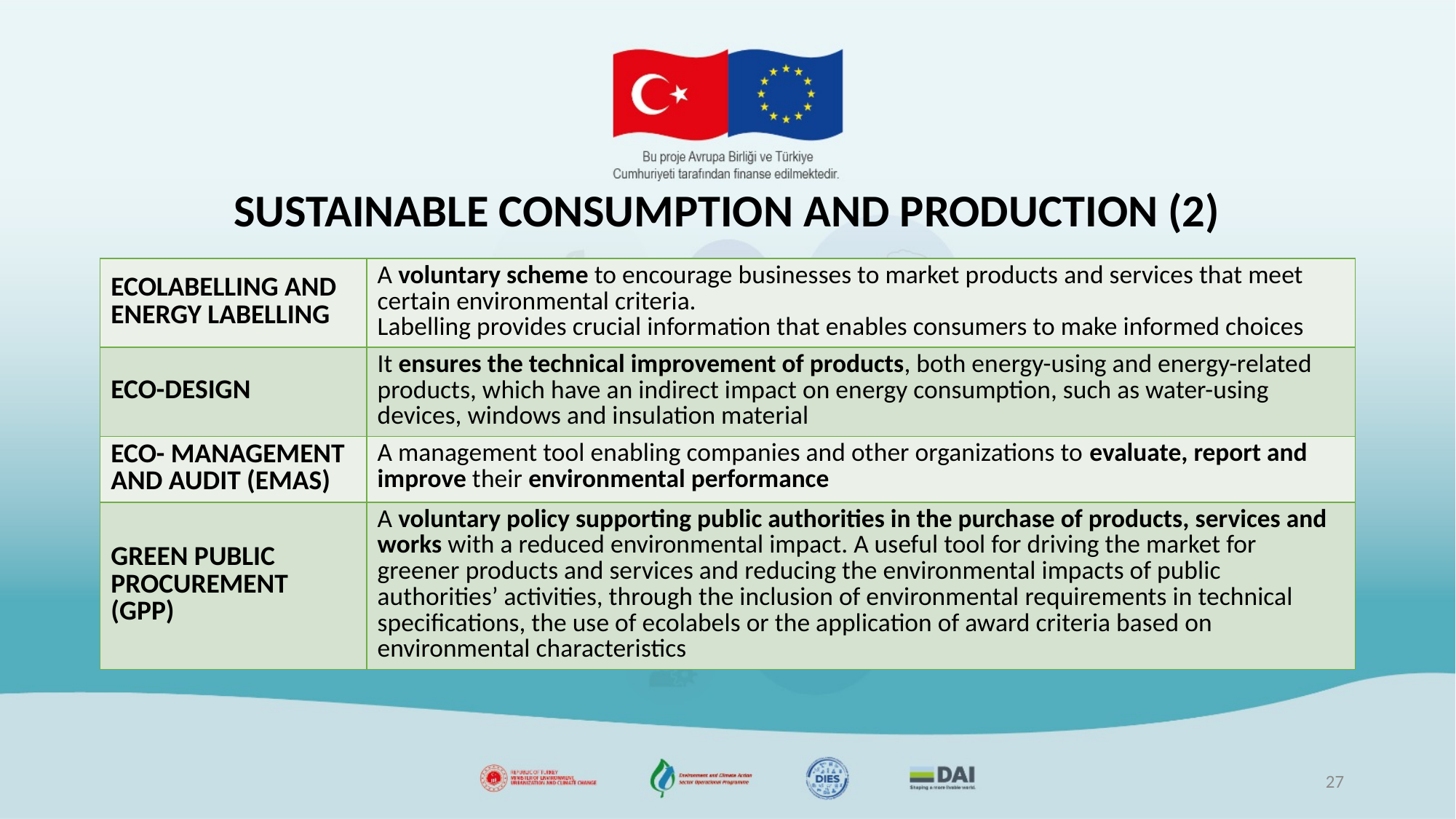

# SUSTAINABLE CONSUMPTION AND PRODUCTION (2)

| ECOLABELLING AND ENERGY LABELLING | A voluntary scheme to encourage businesses to market products and services that meet certain environmental criteria. Labelling provides crucial information that enables consumers to make informed choices |
| --- | --- |
| ECO-DESIGN | It ensures the technical improvement of products, both energy-using and energy-related products, which have an indirect impact on energy consumption, such as water-using devices, windows and insulation material |
| ECO- MANAGEMENT AND AUDIT (EMAS) | A management tool enabling companies and other organizations to evaluate, report and improve their environmental performance |
| GREEN PUBLIC PROCUREMENT (GPP) | A voluntary policy supporting public authorities in the purchase of products, services and works with a reduced environmental impact. A useful tool for driving the market for greener products and services and reducing the environmental impacts of public authorities’ activities, through the inclusion of environmental requirements in technical specifications, the use of ecolabels or the application of award criteria based on environmental characteristics |
27